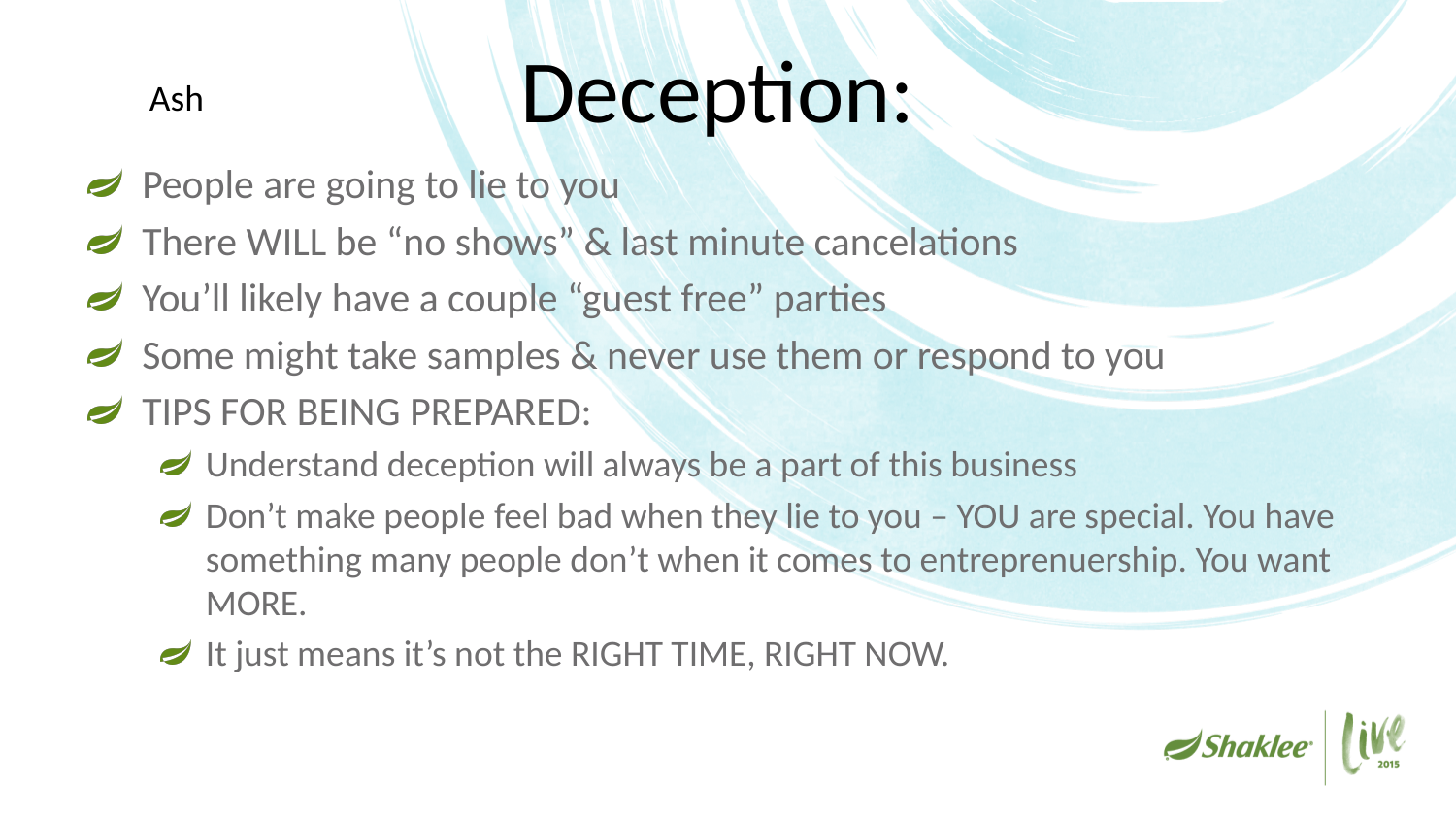

# Deception:
Ash
People are going to lie to you
There WILL be “no shows” & last minute cancelations
You’ll likely have a couple “guest free” parties
Some might take samples & never use them or respond to you
TIPS FOR BEING PREPARED:
Understand deception will always be a part of this business
Don’t make people feel bad when they lie to you – YOU are special. You have something many people don’t when it comes to entreprenuership. You want MORE.
It just means it’s not the RIGHT TIME, RIGHT NOW.